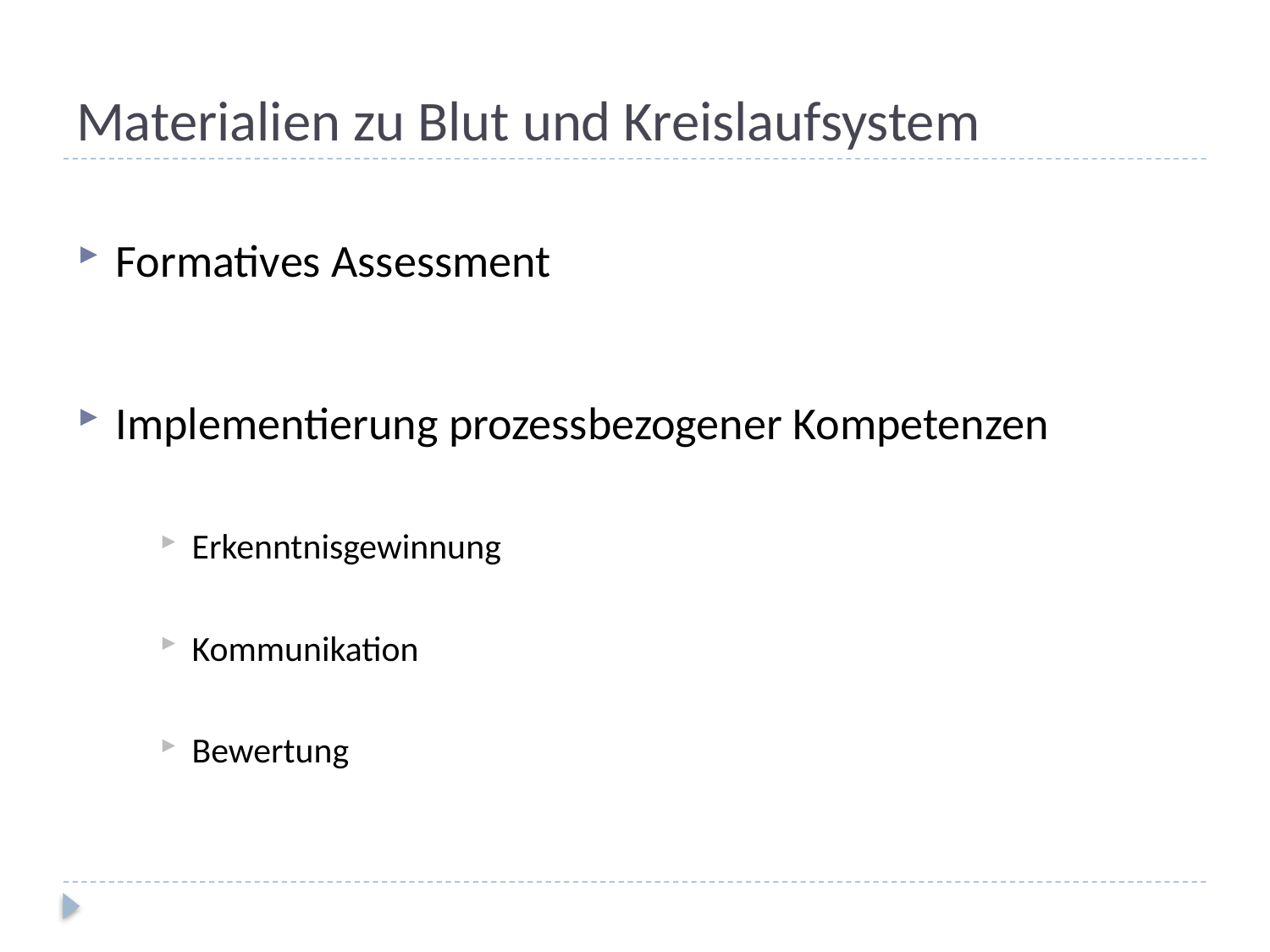

# Materialien zu Blut und Kreislaufsystem

Formatives Assessment

Implementierung prozessbezogener Kompetenzen

Erkenntnisgewinnung

Kommunikation

Bewertung